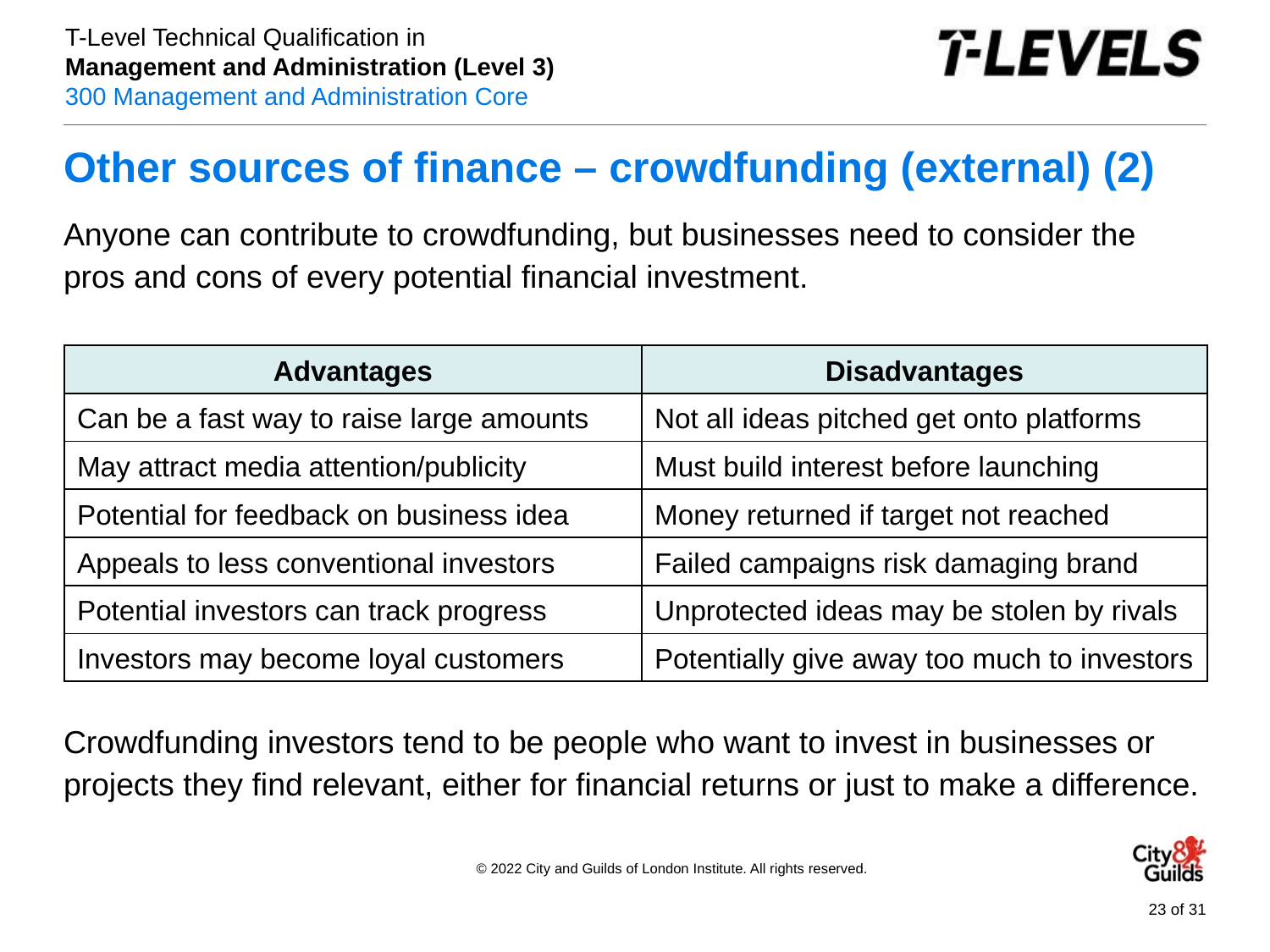

# Other sources of finance – crowdfunding (external) (2)
Anyone can contribute to crowdfunding, but businesses need to consider the pros and cons of every potential financial investment.

Crowdfunding investors tend to be people who want to invest in businesses or projects they find relevant, either for financial returns or just to make a difference.

| Advantages | Disadvantages |
| --- | --- |
| Can be a fast way to raise large amounts | Not all ideas pitched get onto platforms |
| May attract media attention/publicity | Must build interest before launching |
| Potential for feedback on business idea | Money returned if target not reached |
| Appeals to less conventional investors | Failed campaigns risk damaging brand |
| Potential investors can track progress | Unprotected ideas may be stolen by rivals |
| Investors may become loyal customers | Potentially give away too much to investors |